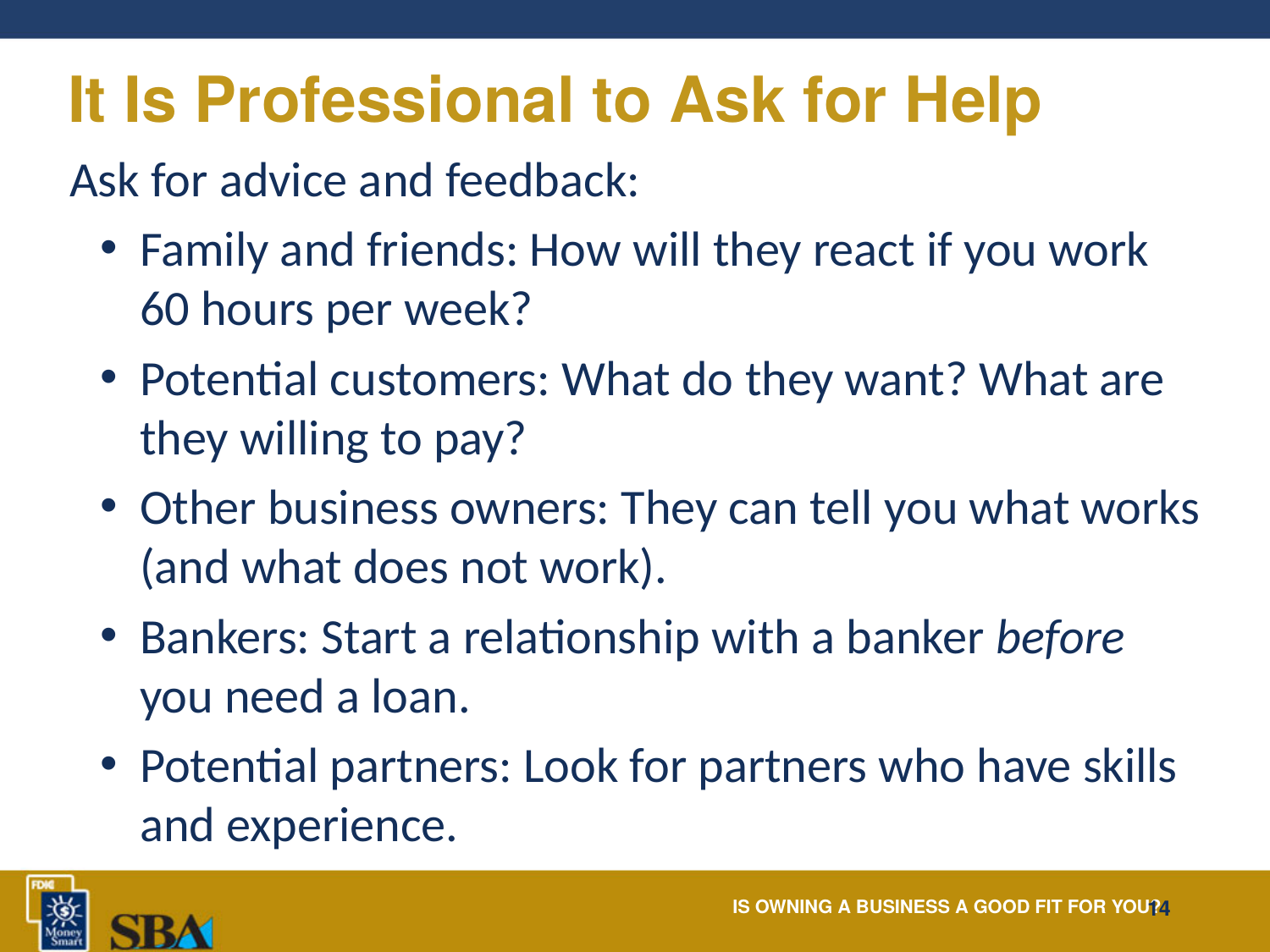

# It Is Professional to Ask for Help
Ask for advice and feedback:
Family and friends: How will they react if you work 60 hours per week?
Potential customers: What do they want? What are they willing to pay?
Other business owners: They can tell you what works (and what does not work).
Bankers: Start a relationship with a banker before you need a loan.
Potential partners: Look for partners who have skills and experience.